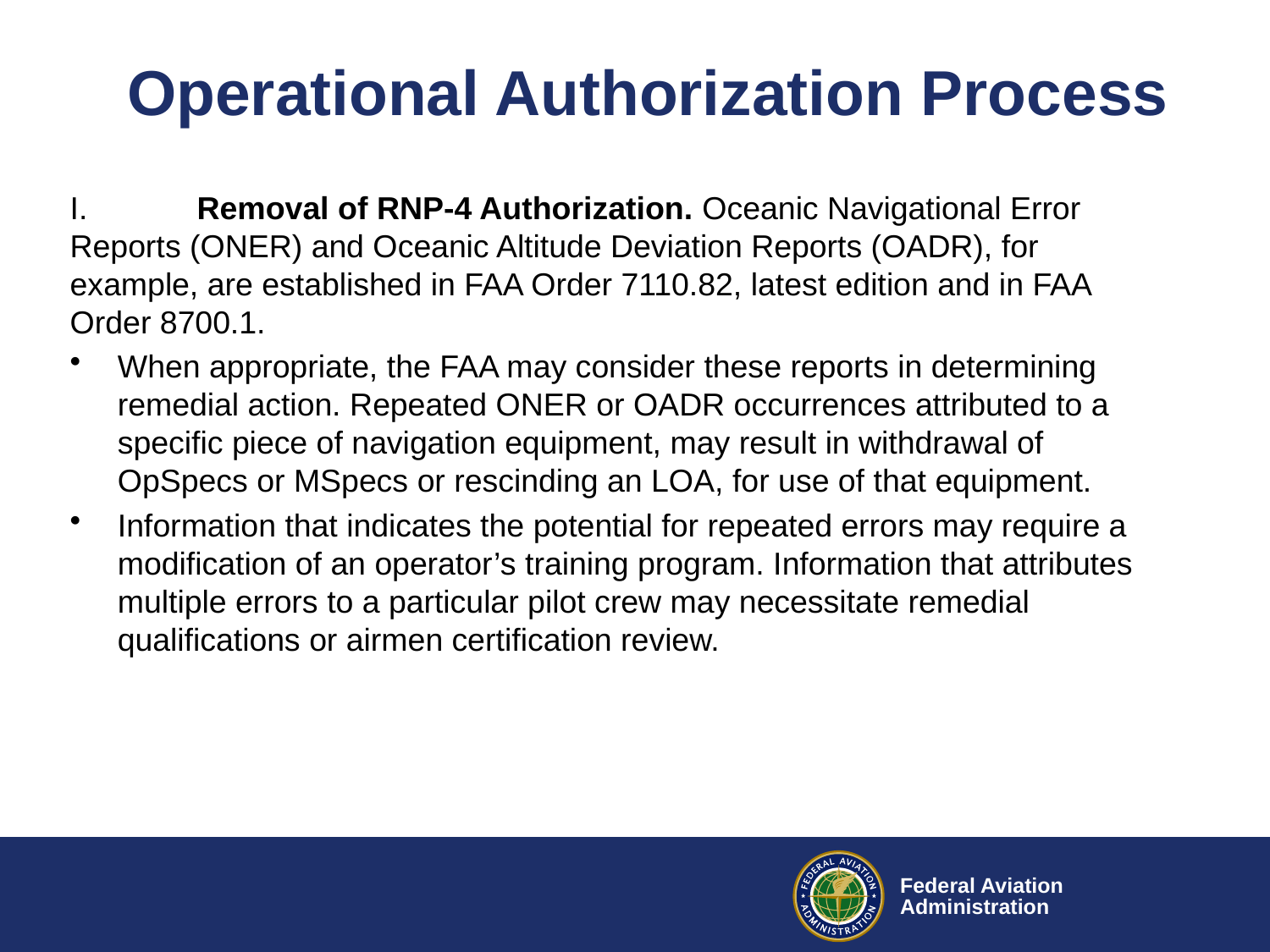

# Operational Authorization Process
I.	Removal of RNP-4 Authorization. Oceanic Navigational Error Reports (ONER) and Oceanic Altitude Deviation Reports (OADR), for example, are established in FAA Order 7110.82, latest edition and in FAA Order 8700.1.
When appropriate, the FAA may consider these reports in determining remedial action. Repeated ONER or OADR occurrences attributed to a specific piece of navigation equipment, may result in withdrawal of OpSpecs or MSpecs or rescinding an LOA, for use of that equipment.
Information that indicates the potential for repeated errors may require a modification of an operator’s training program. Information that attributes multiple errors to a particular pilot crew may necessitate remedial qualifications or airmen certification review.